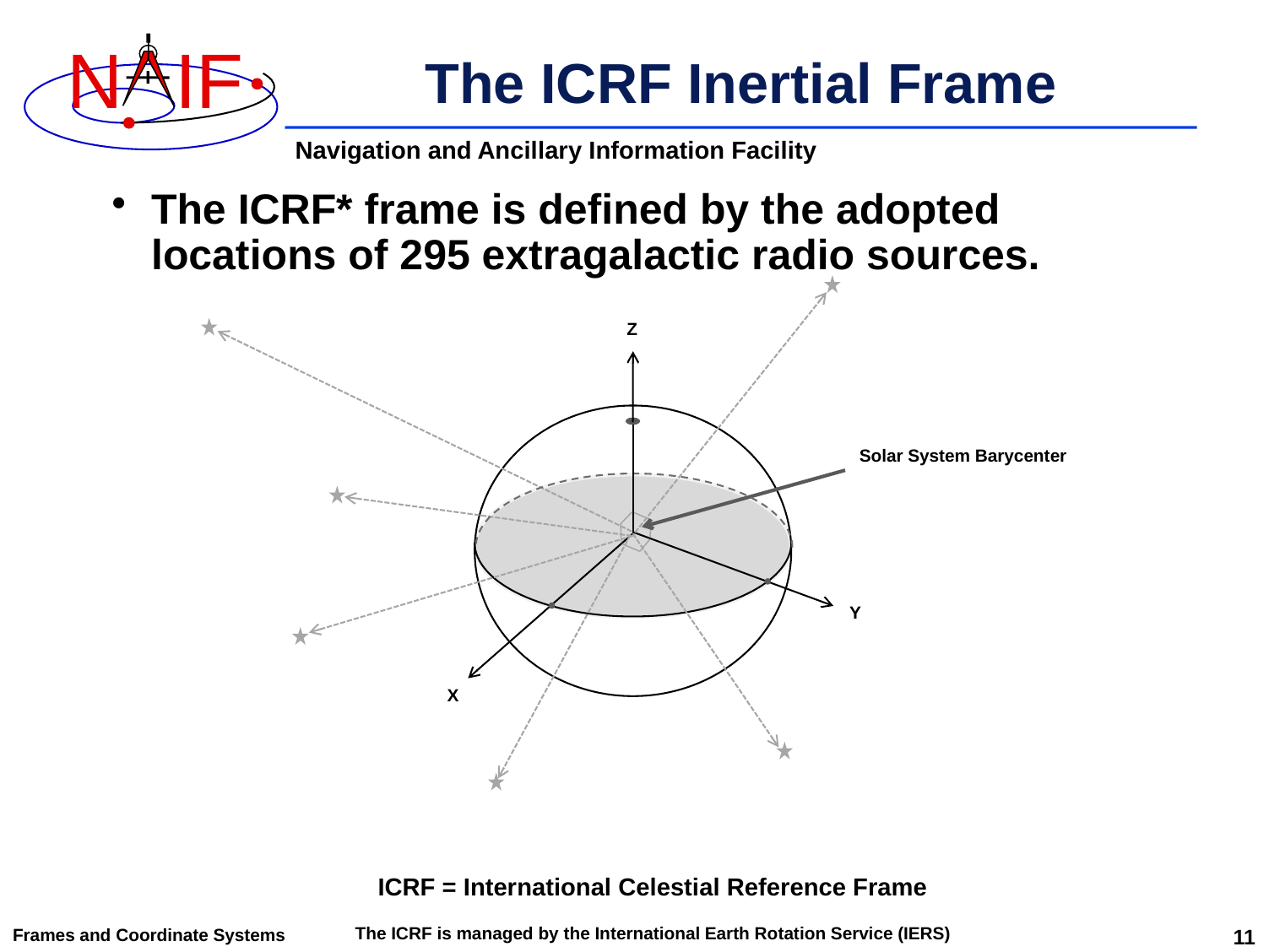

# The ICRF Inertial Frame
The ICRF* frame is defined by the adopted locations of 295 extragalactic radio sources.

Z

Solar System Barycenter

Y

X

ICRF = International Celestial Reference Frame

The ICRF is managed by the International Earth Rotation Service (IERS)
Frames and Coordinate Systems
11